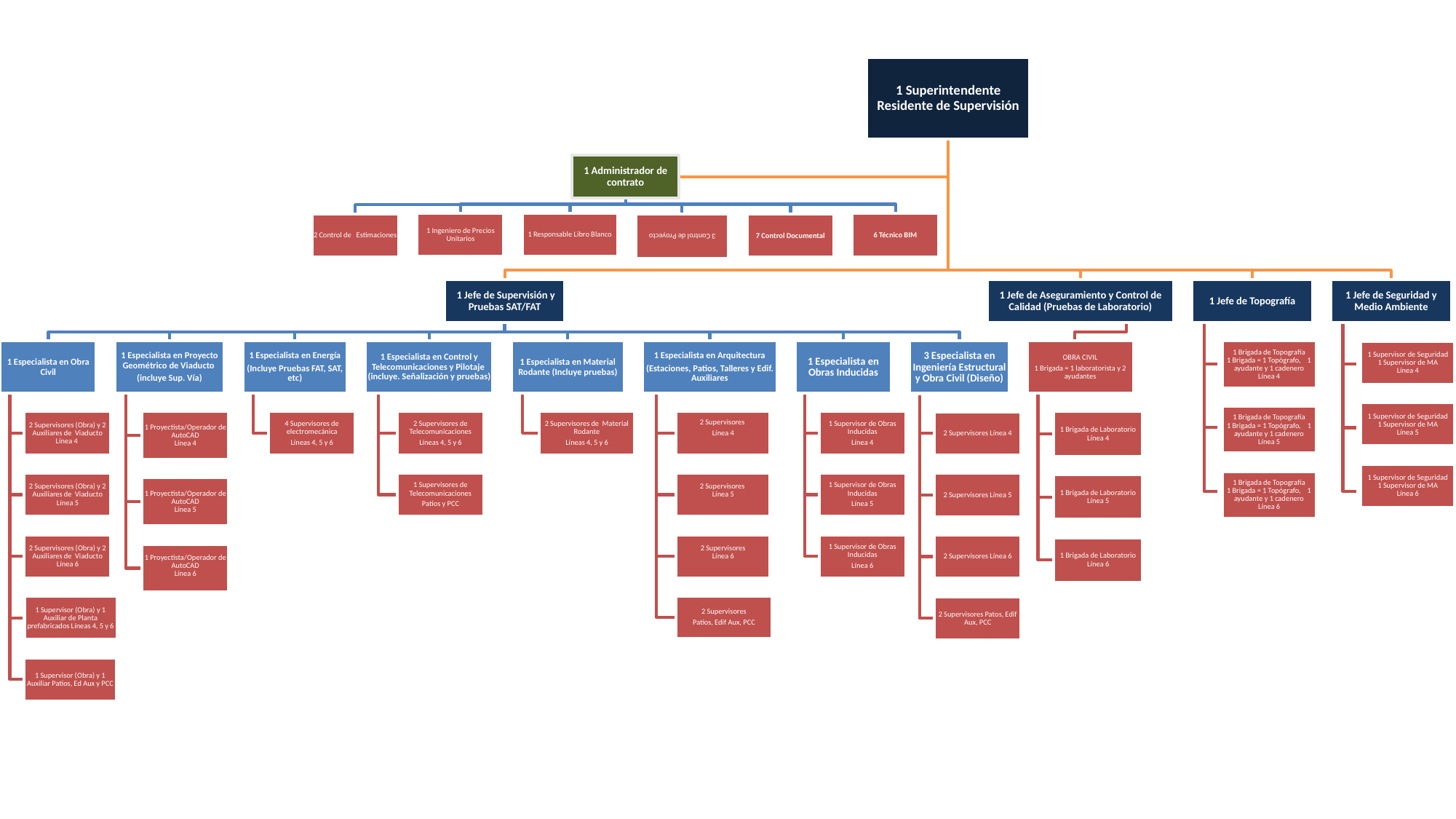

1 Superintendente Residente de Supervisión
 1 Jefe de Supervisión y Pruebas SAT/FAT
1 Especialista en Obra Civil
2 Supervisores (Obra) y 2 Auxiliares de  Viaducto Línea 4
2 Supervisores (Obra) y 2 Auxiliares de  Viaducto Línea 5
2 Supervisores (Obra) y 2 Auxiliares de  Viaducto Línea 6
1 Supervisor (Obra) y 1 Auxiliar de Planta prefabricados Líneas 4, 5 y 6
1 Supervisor (Obra) y 1 Auxiliar Patios, Ed Aux y PCC
1 Especialista en Proyecto Geométrico de Viaducto
(incluye Sup. Vía)
1 Proyectista/Operador de AutoCAD
Línea 4
1 Proyectista/Operador de AutoCAD
Línea 5

1 Proyectista/Operador de AutoCAD
Línea 6
1 Especialista en Energía
(Incluye Pruebas FAT, SAT, etc)
4 Supervisores de electromecánica
Líneas 4, 5 y 6
1 Especialista en Control y Telecomunicaciones y Pilotaje  (incluye. Señalización y pruebas)
2 Supervisores de Telecomunicaciones
Líneas 4, 5 y 6
1 Supervisores de Telecomunicaciones
Patios y PCC
1 Especialista en Material Rodante (Incluye pruebas)
2 Supervisores de  Material Rodante
Líneas 4, 5 y 6
1 Especialista en Arquitectura
(Estaciones, Patios, Talleres y Edif. Auxiliares

2 Supervisores
Línea 4

2 Supervisores
Línea 5

2 Supervisores
Línea 6
2 Supervisores
Patios, Edif Aux, PCC
1 Especialista en Obras Inducidas
1 Supervisor de Obras Inducidas
Línea 4
1 Supervisor de Obras Inducidas
Línea 5
1 Supervisor de Obras Inducidas
Línea 6
3 Especialista en Ingeniería Estructural y Obra Civil (Diseño)
2 Supervisores Línea 4
2 Supervisores Línea 5
2 Supervisores Línea 6
2 Supervisores Patos, Edif Aux, PCC
1 Jefe de Aseguramiento y Control de Calidad (Pruebas de Laboratorio)
OBRA CIVIL
1 Brigada = 1 laboratorista y 2 ayudantes
1 Brigada de Laboratorio
Línea 4
1 Brigada de Laboratorio
Línea 5
1 Brigada de Laboratorio
Línea 6
1 Jefe de Topografía
1 Brigada de Topografía
1 Brigada = 1 Topógrafo,    1 ayudante y 1 cadenero
Línea 4
1 Brigada de Topografía
1 Brigada = 1 Topógrafo,    1 ayudante y 1 cadenero
Línea 5
1 Brigada de Topografía
1 Brigada = 1 Topógrafo,    1 ayudante y 1 cadenero
Línea 6
1 Jefe de Seguridad y Medio Ambiente
1 Supervisor de Seguridad
1 Supervisor de MA
Línea 4
1 Supervisor de Seguridad
1 Supervisor de MA
Línea 5
1 Supervisor de Seguridad
1 Supervisor de MA
Línea 6
1 Administrador de contrato
2 Control de   Estimaciones
1 Ingeniero de Precios Unitarios
1 Responsable Libro Blanco
3 Control de Proyecto
7 Control Documental
6 Técnico BIM